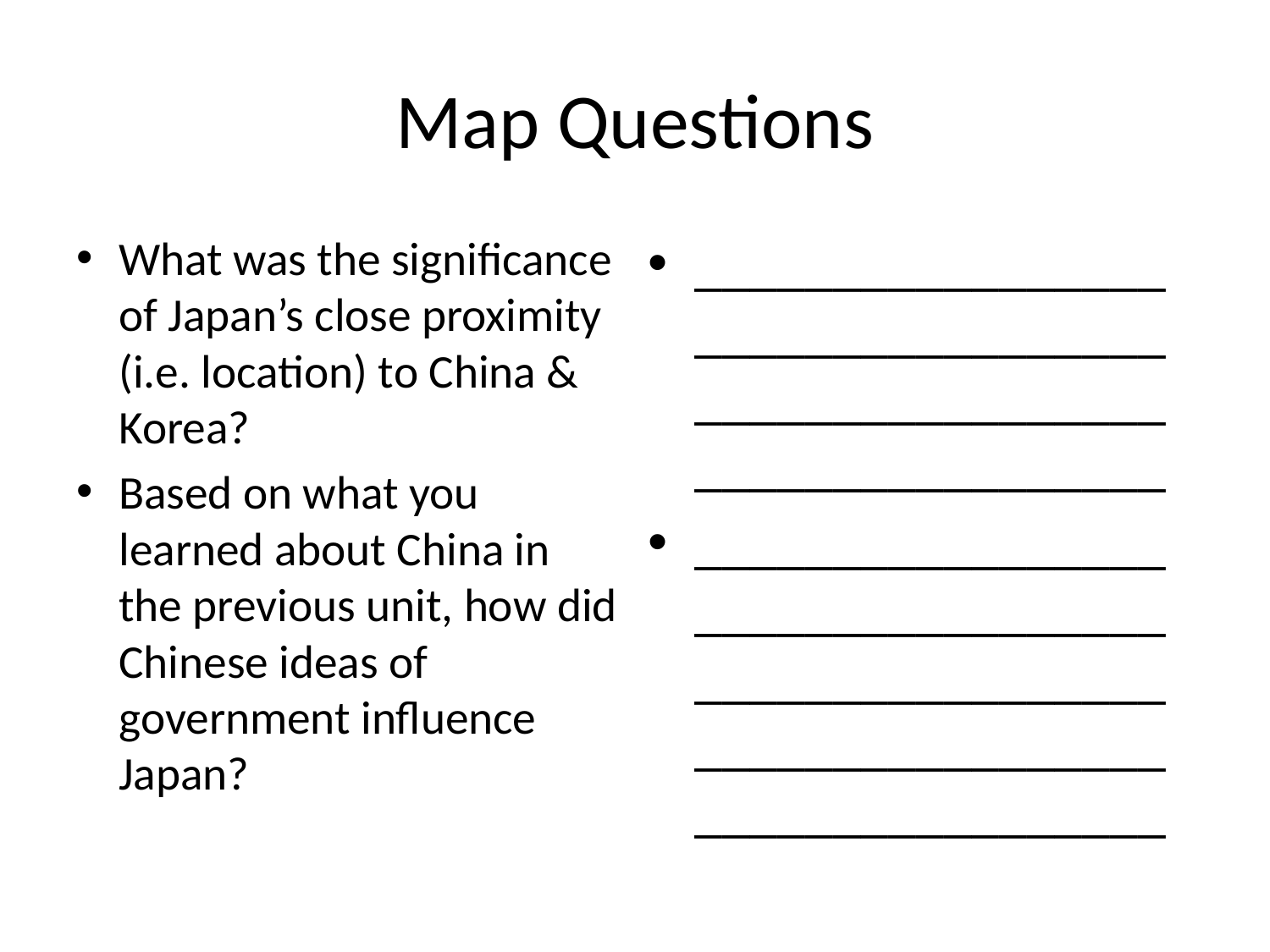

# Map Questions
What was the significance of Japan’s close proximity (i.e. location) to China & Korea?
Based on what you learned about China in the previous unit, how did Chinese ideas of government influence Japan?

____________________________________________________________________
_____________________________________________________________________________________